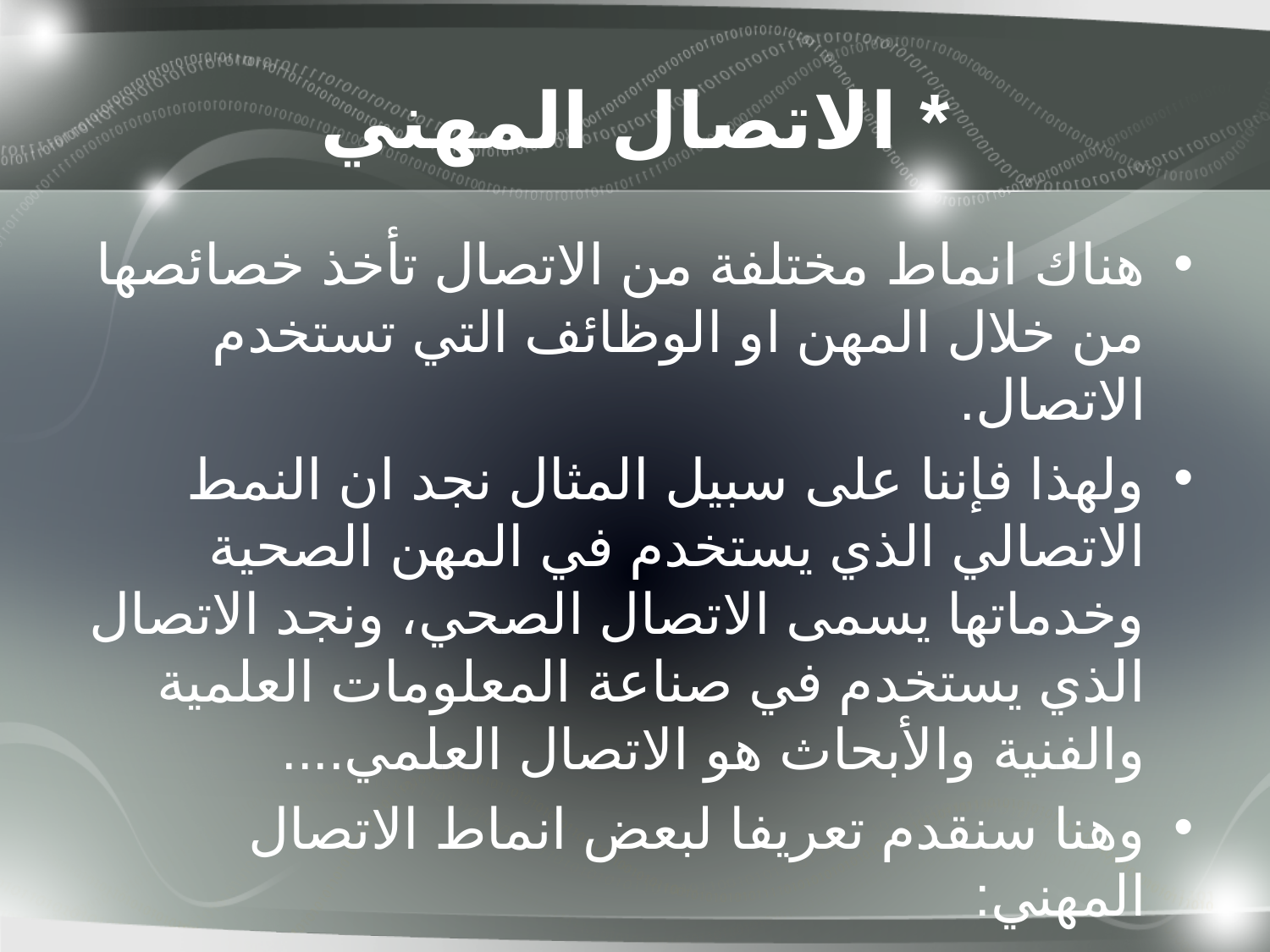

# * الاتصال المهني
هناك انماط مختلفة من الاتصال تأخذ خصائصها من خلال المهن او الوظائف التي تستخدم الاتصال.
ولهذا فإننا على سبيل المثال نجد ان النمط الاتصالي الذي يستخدم في المهن الصحية وخدماتها يسمى الاتصال الصحي، ونجد الاتصال الذي يستخدم في صناعة المعلومات العلمية والفنية والأبحاث هو الاتصال العلمي....
وهنا سنقدم تعريفا لبعض انماط الاتصال المهني: